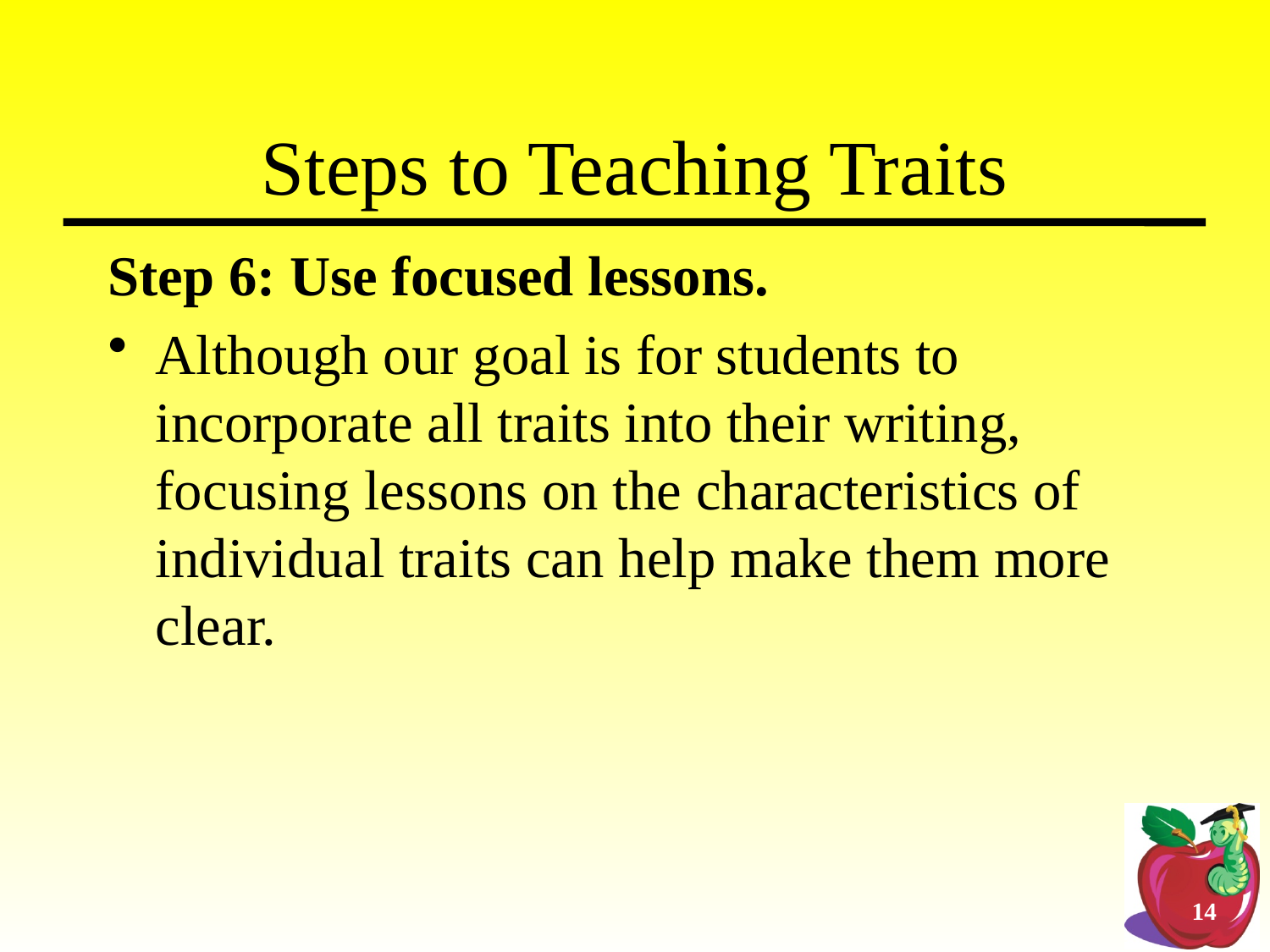

Steps to Teaching Traits
Step 6: Use focused lessons.
Although our goal is for students to incorporate all traits into their writing, focusing lessons on the characteristics of individual traits can help make them more clear.
14